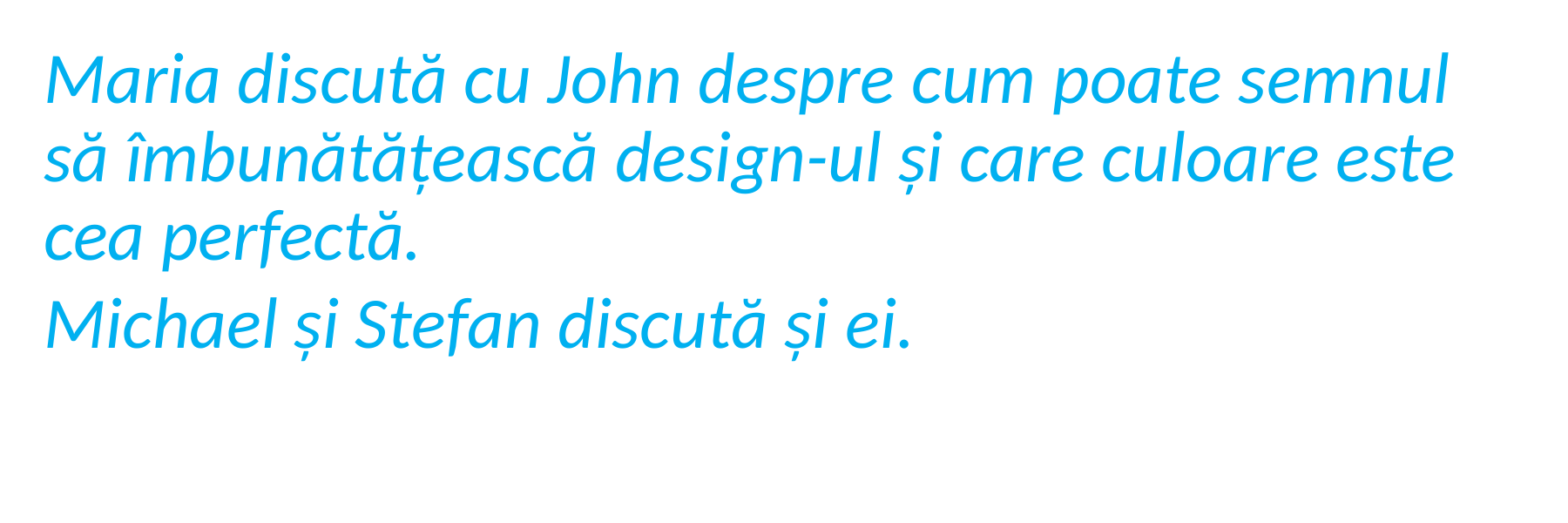

Maria discută cu John despre cum poate semnul să îmbunătățească design-ul și care culoare este cea perfectă.
Michael și Stefan discută și ei.